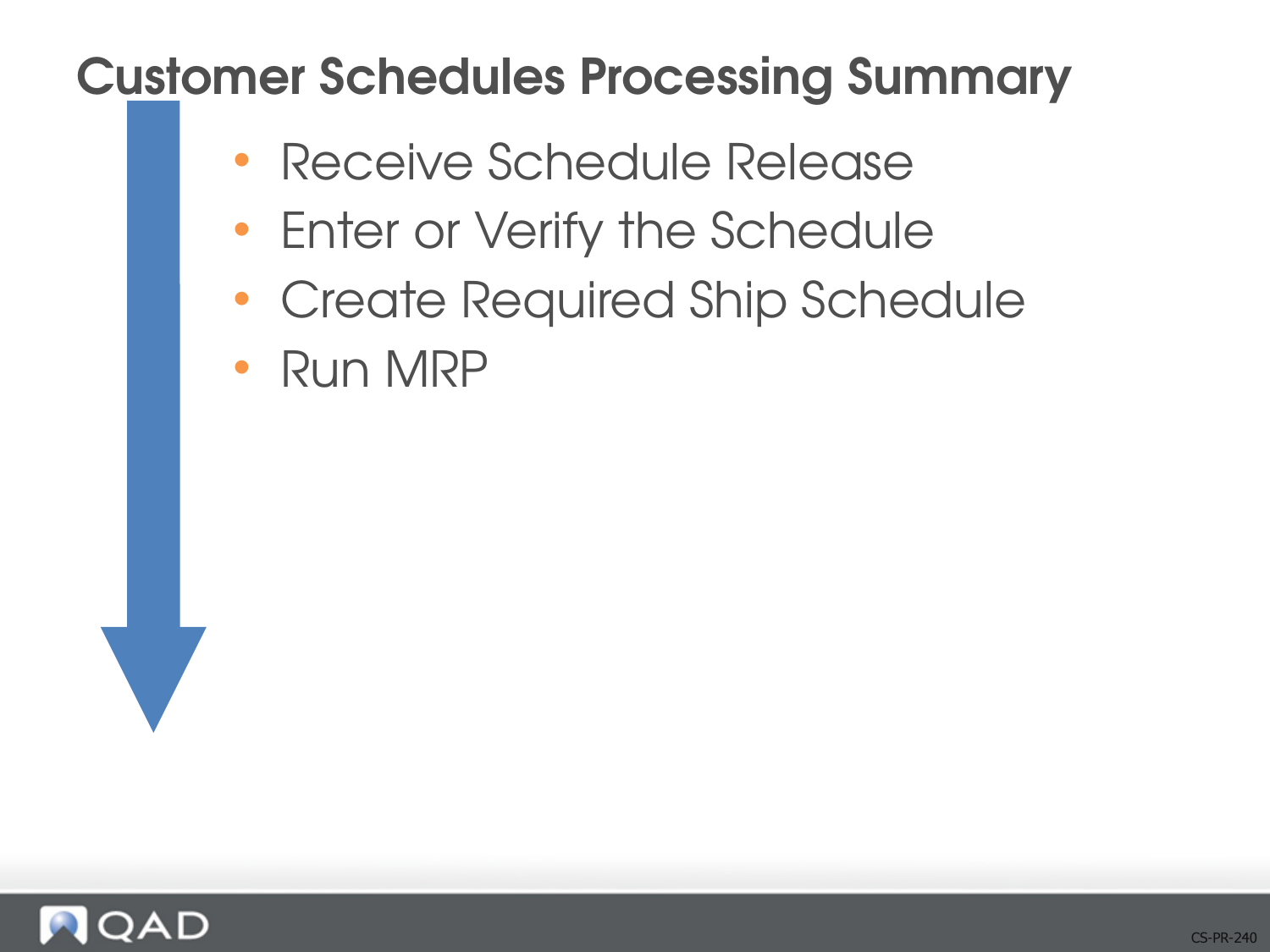

# Customer Schedules Processing Summary

Receive Schedule Release
Enter or Verify the Schedule
Create Required Ship Schedule
Run MRP

CS-PR-240